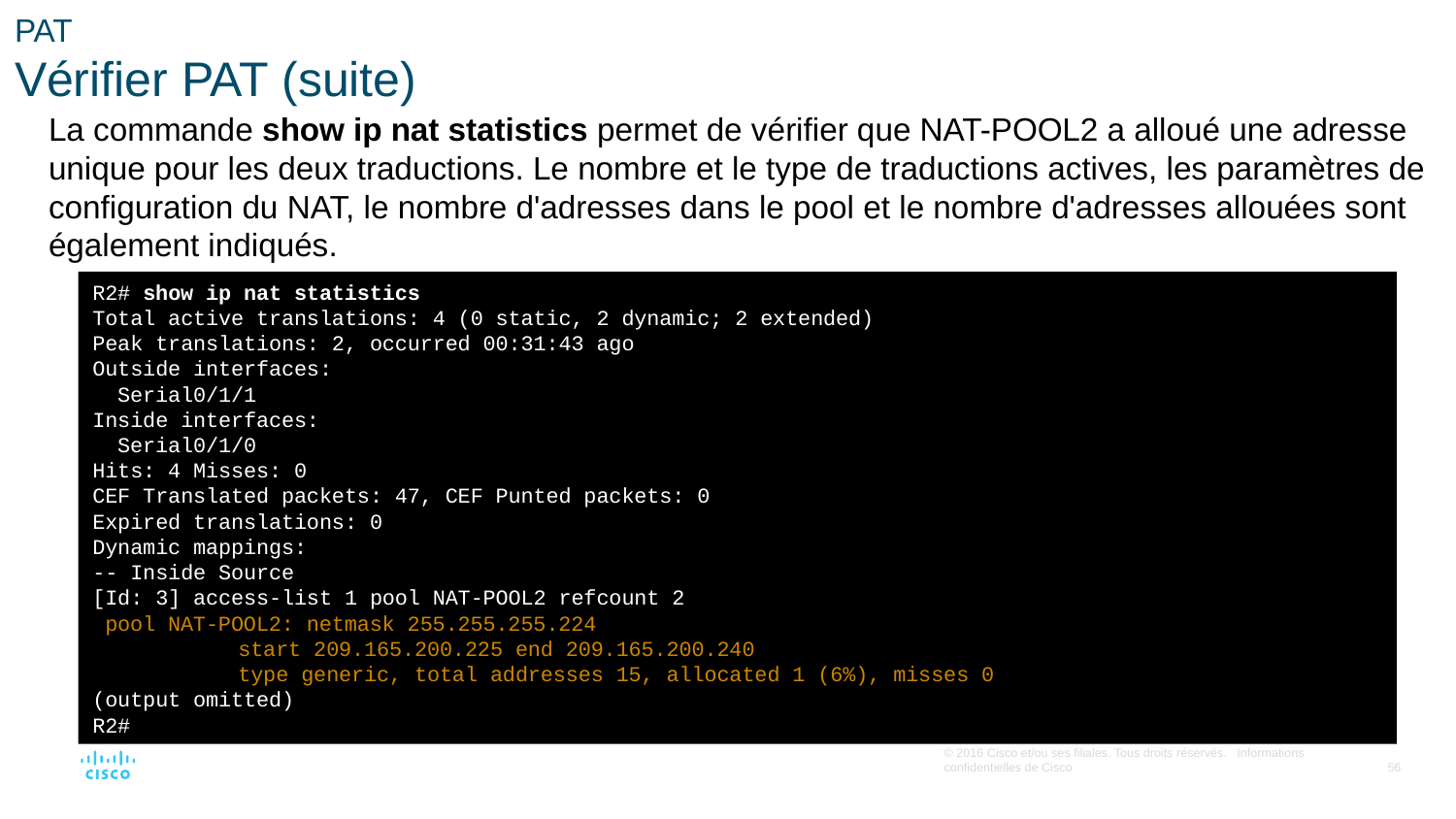

# PAT Vérifier PAT (suite)
La commande show ip nat statistics permet de vérifier que NAT-POOL2 a alloué une adresse unique pour les deux traductions. Le nombre et le type de traductions actives, les paramètres de configuration du NAT, le nombre d'adresses dans le pool et le nombre d'adresses allouées sont également indiqués.
R2# show ip nat statistics
Total active translations: 4 (0 static, 2 dynamic; 2 extended)
Peak translations: 2, occurred 00:31:43 ago
Outside interfaces:
  Serial0/1/1
Inside interfaces:
  Serial0/1/0
Hits: 4 Misses: 0
CEF Translated packets: 47, CEF Punted packets: 0
Expired translations: 0
Dynamic mappings:
-- Inside Source
[Id: 3] access-list 1 pool NAT-POOL2 refcount 2
 pool NAT-POOL2: netmask 255.255.255.224
	start 209.165.200.225 end 209.165.200.240
	type generic, total addresses 15, allocated 1 (6%), misses 0
(output omitted)
R2#